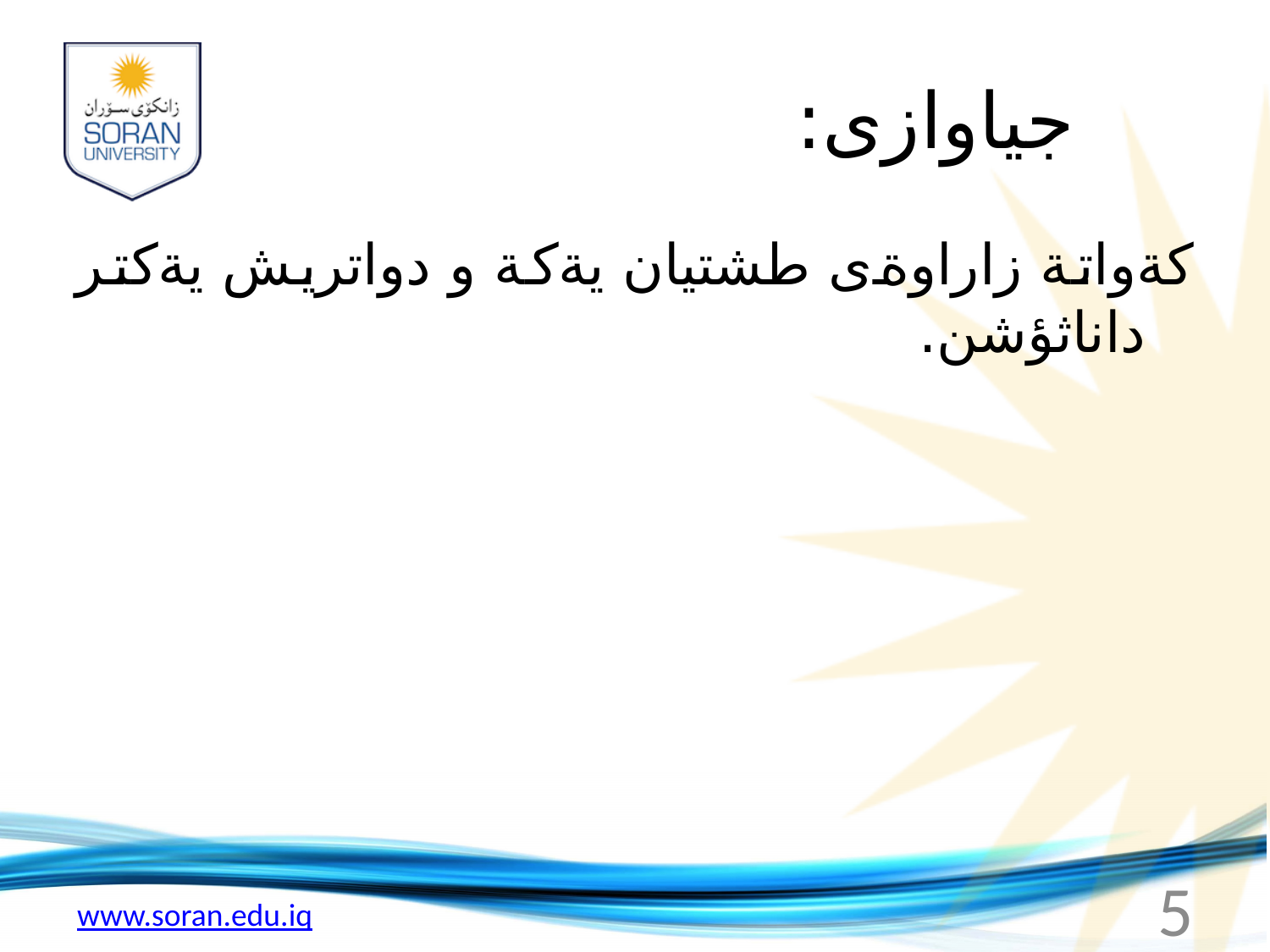

# جياوازى:
كةواتة زاراوةى طشتيان يةكة و دواتريش يةكتر داناثؤشن.
5